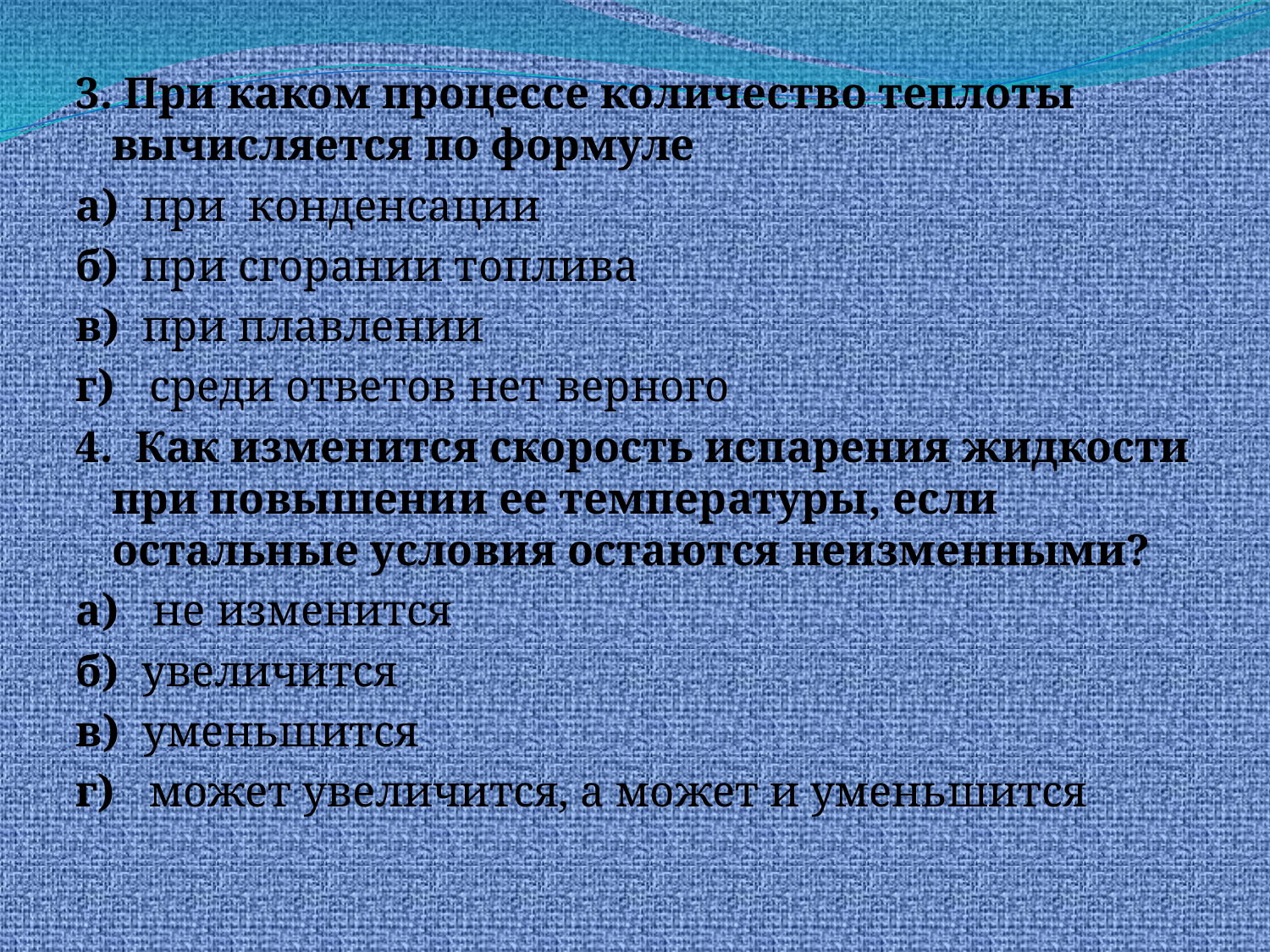

3. При каком процессе количество теплоты вычисляется по формуле
а)  при  конденсации
б)  при сгорании топлива
в)  при плавлении
г)   среди ответов нет верного
4.  Как изменится скорость испарения жидкости при повышении ее температуры, если остальные условия остаются неизменными?
а)   не изменится
б)  увеличится
в)  уменьшится
г)   может увеличится, а может и уменьшится